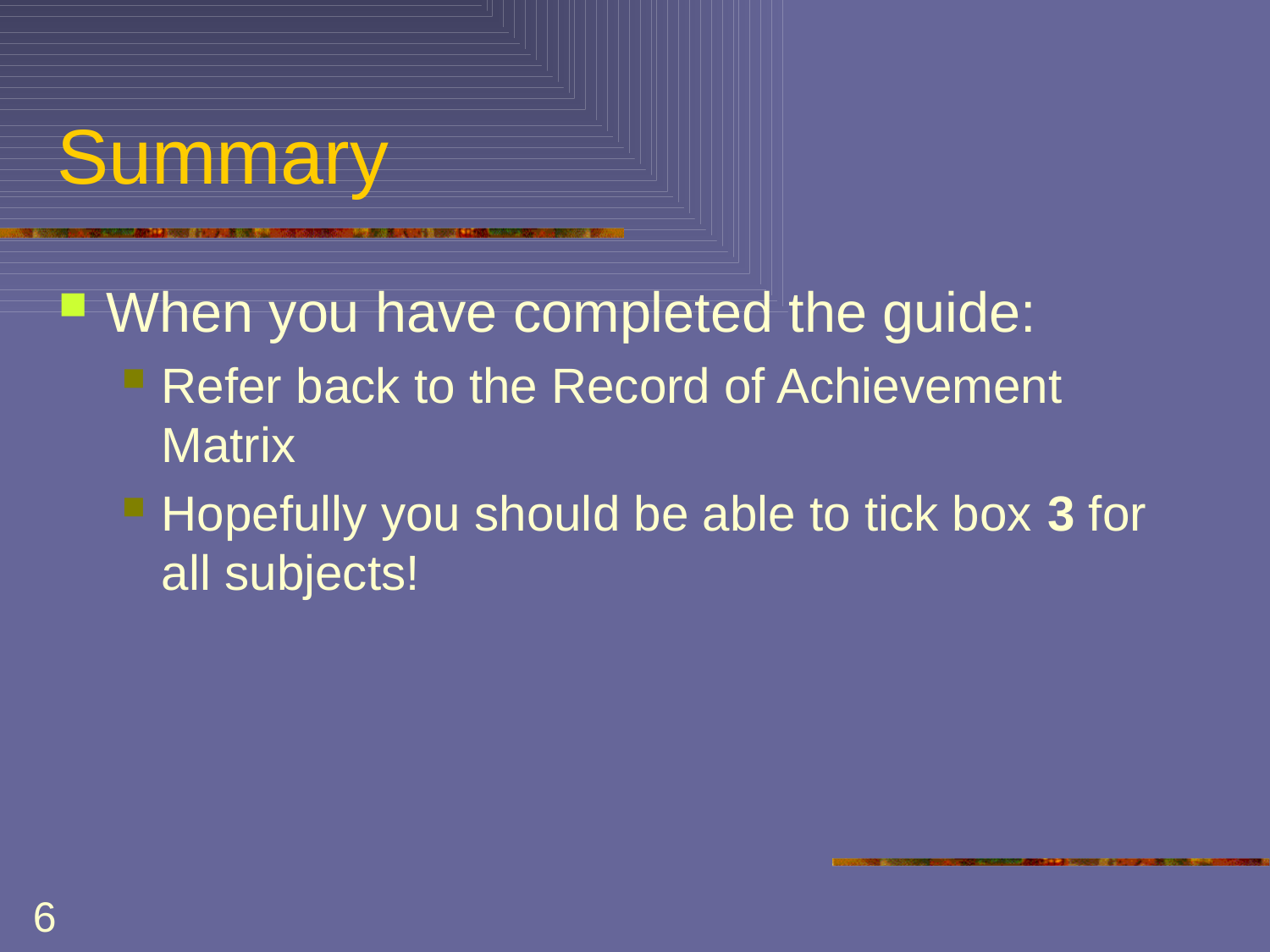

# Summary
When you have completed the guide:
Refer back to the Record of Achievement Matrix
Hopefully you should be able to tick box 3 for all subjects!
6